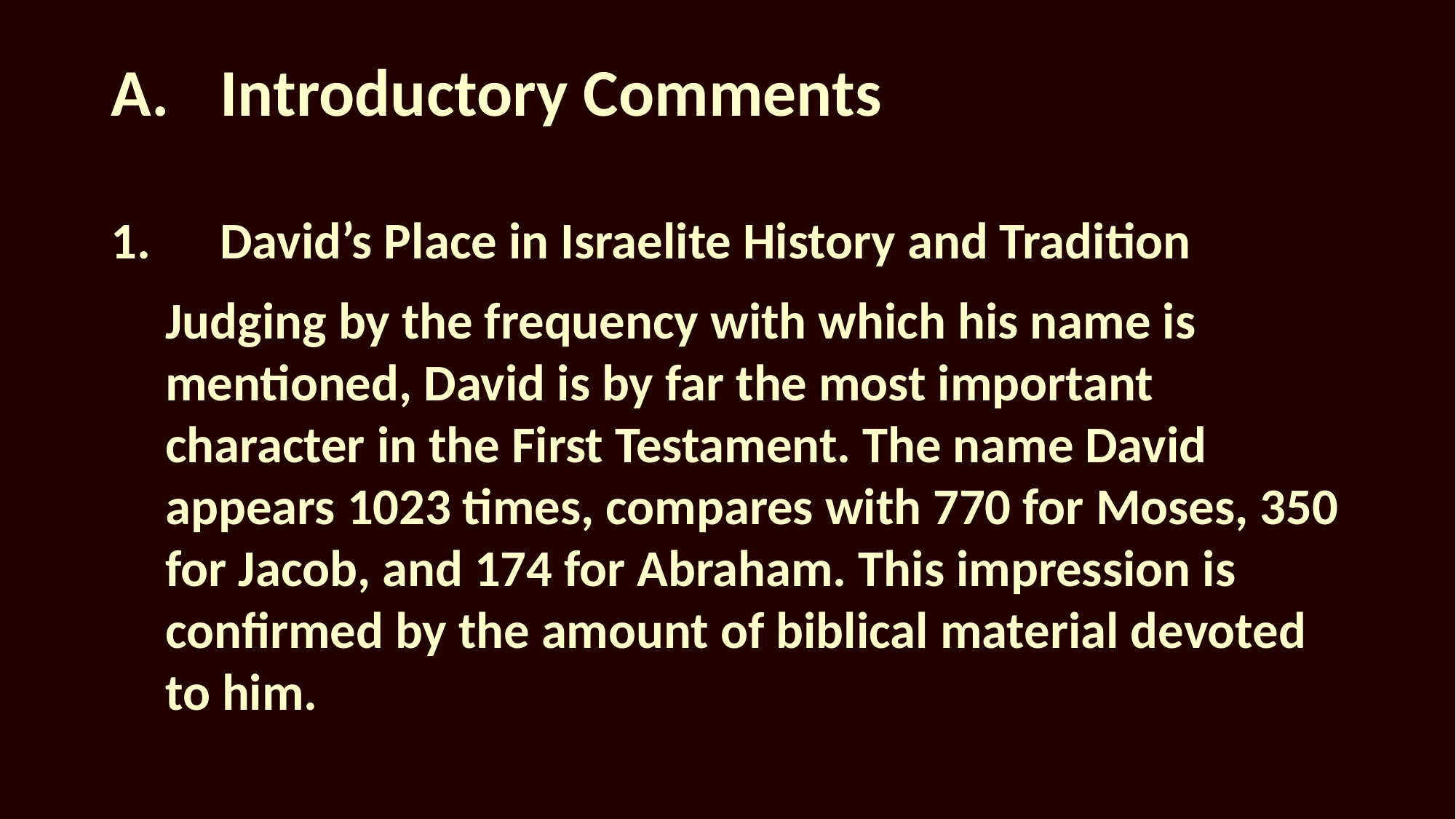

# A.	Introductory Comments
1.	David’s Place in Israelite History and Tradition
Judging by the frequency with which his name is mentioned, David is by far the most important character in the First Testament. The name David appears 1023 times, compares with 770 for Moses, 350 for Jacob, and 174 for Abraham. This impression is confirmed by the amount of biblical material devoted to him.